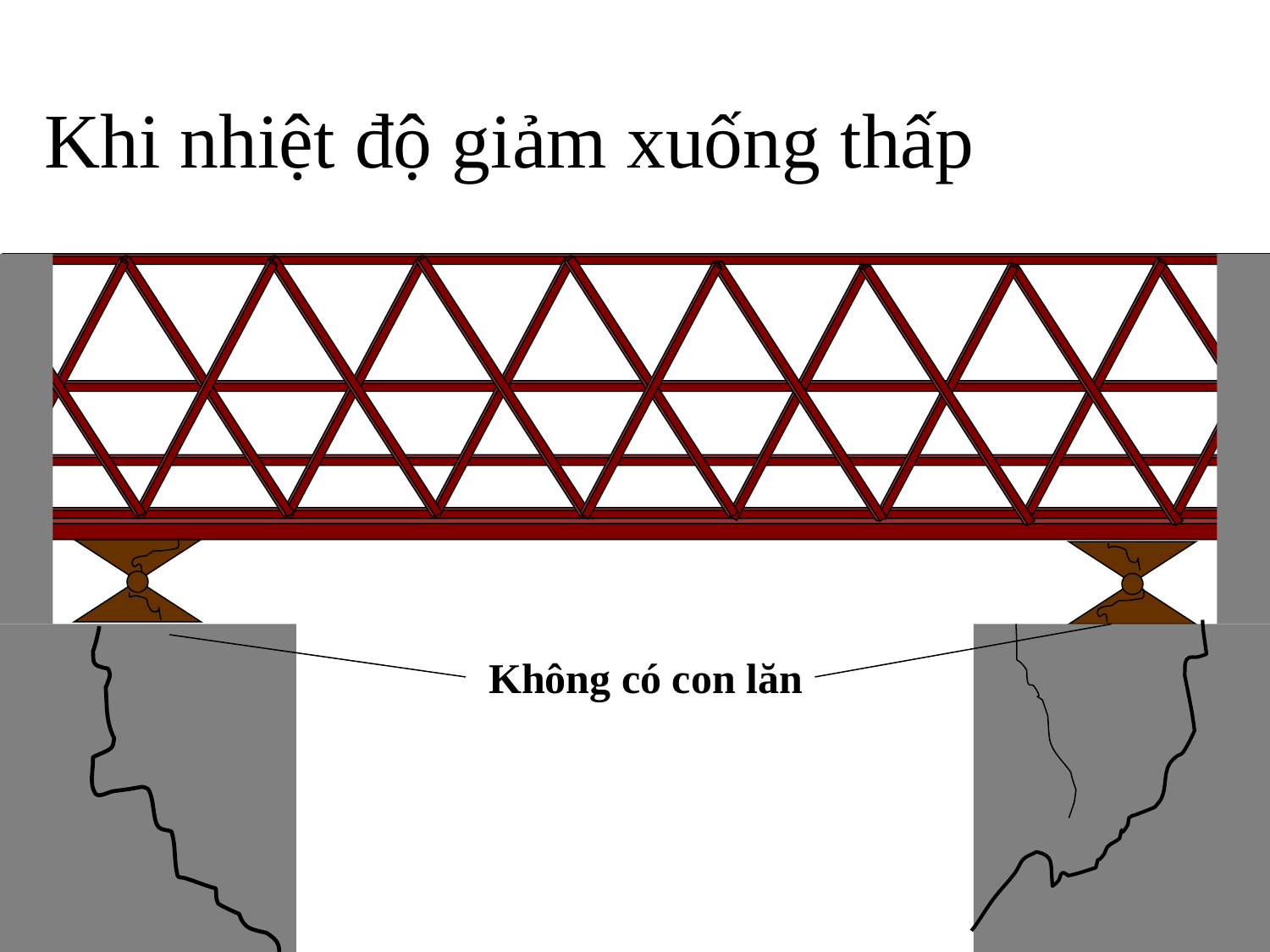

Khi nhiệt độ giảm xuống thấp

Không có con lăn